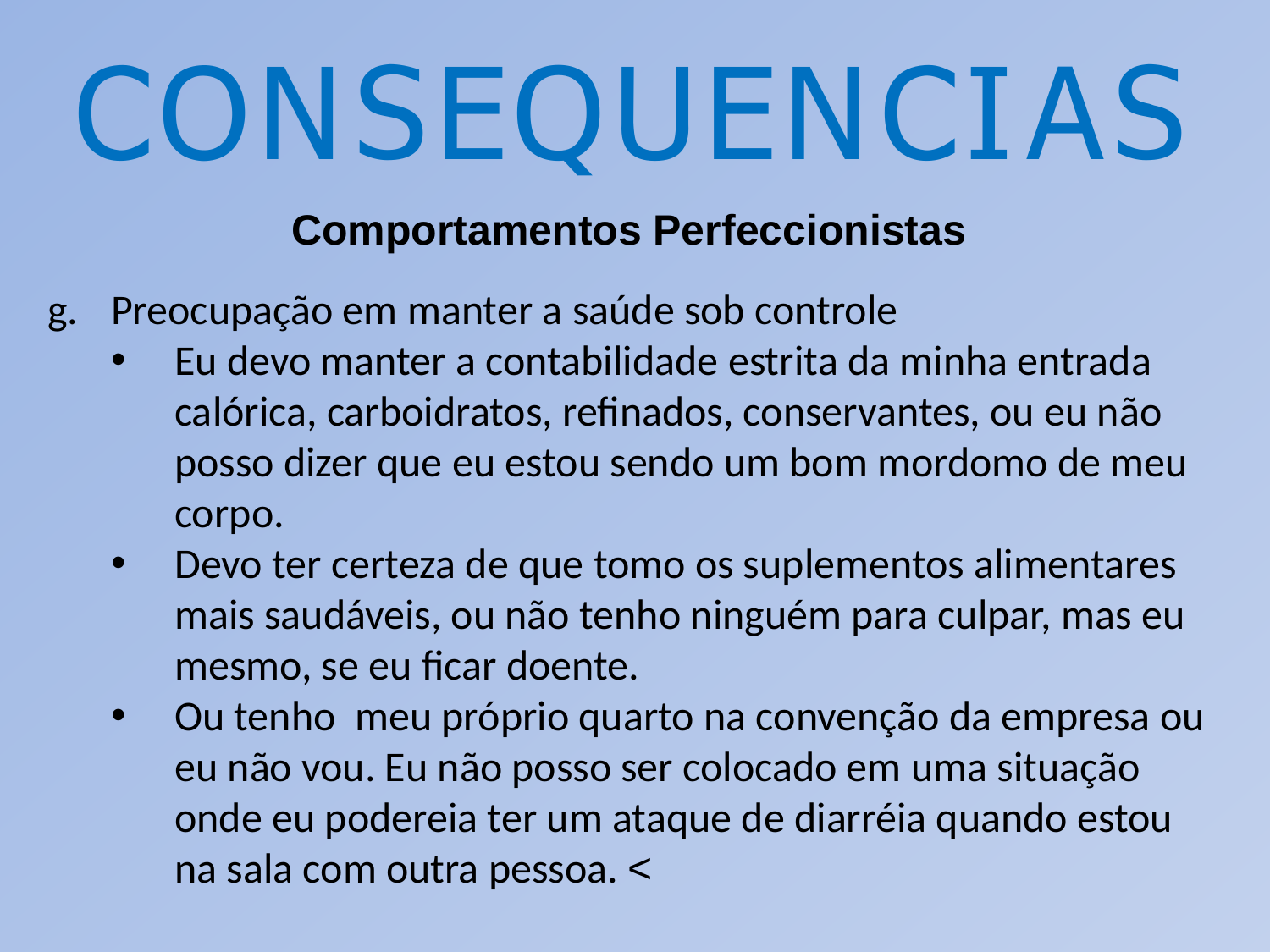

CONSEQUENCIAS

Comportamentos Perfeccionistas

Preocupação em manter a saúde sob controle
Eu devo manter a contabilidade estrita da minha entrada calórica, carboidratos, refinados, conservantes, ou eu não posso dizer que eu estou sendo um bom mordomo de meu corpo.
Devo ter certeza de que tomo os suplementos alimentares mais saudáveis, ou não tenho ninguém para culpar, mas eu mesmo, se eu ficar doente.
Ou tenho  meu próprio quarto na convenção da empresa ou eu não vou. Eu não posso ser colocado em uma situação onde eu podereia ter um ataque de diarréia quando estou na sala com outra pessoa. <